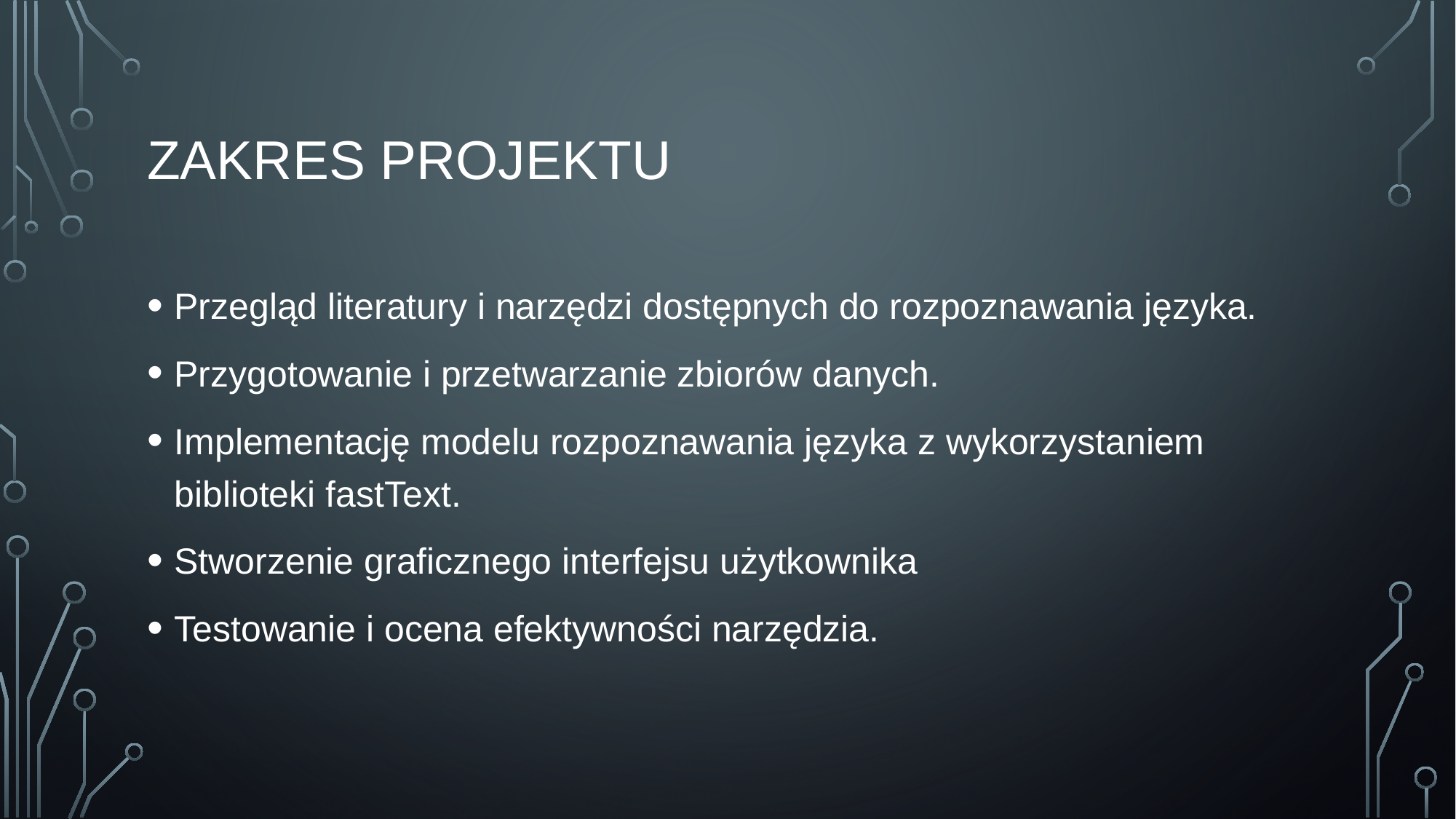

# Zakres Projektu
Przegląd literatury i narzędzi dostępnych do rozpoznawania języka.
Przygotowanie i przetwarzanie zbiorów danych.
Implementację modelu rozpoznawania języka z wykorzystaniem biblioteki fastText.
Stworzenie graficznego interfejsu użytkownika
Testowanie i ocena efektywności narzędzia.